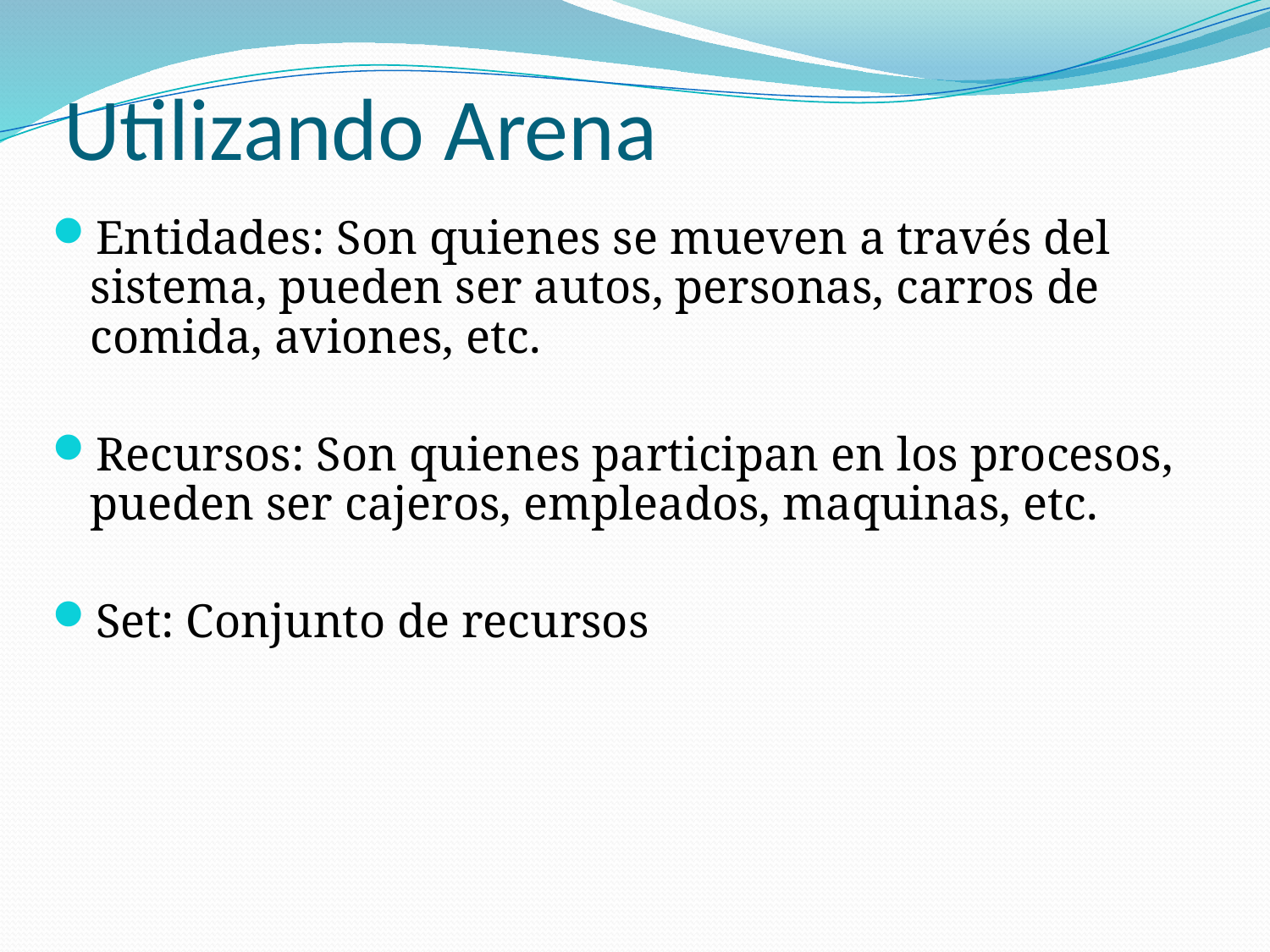

Utilizando Arena
Entidades: Son quienes se mueven a través del sistema, pueden ser autos, personas, carros de comida, aviones, etc.

Recursos: Son quienes participan en los procesos, pueden ser cajeros, empleados, maquinas, etc.

Set: Conjunto de recursos